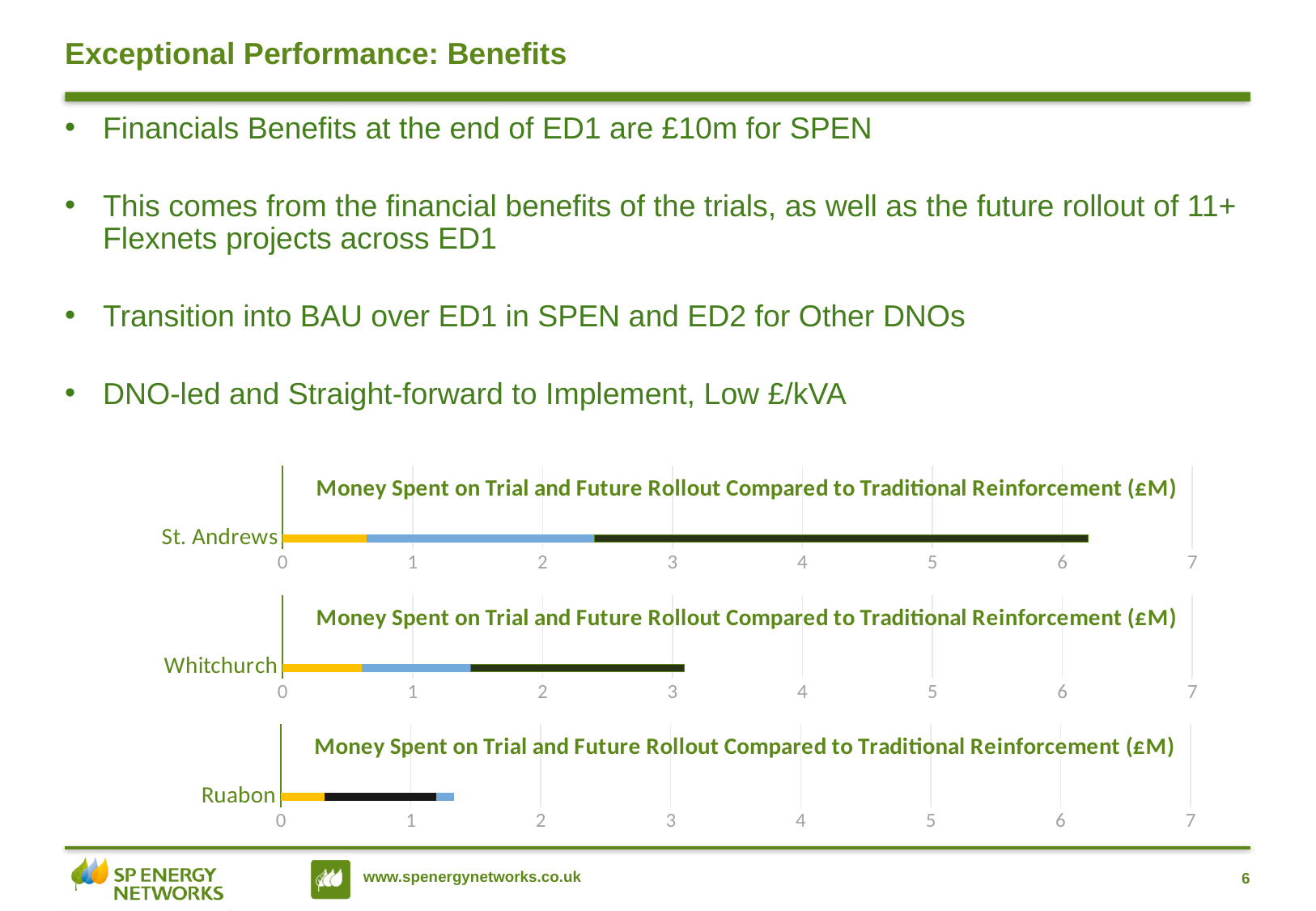

# Exceptional Performance: Benefits
Financials Benefits at the end of ED1 are £10m for SPEN

This comes from the financial benefits of the trials, as well as the future rollout of 11+ Flexnets projects across ED1

Transition into BAU over ED1 in SPEN and ED2 for Other DNOs

DNO-led and Straight-forward to Implement, Low £/kVA

### Chart: Money Spent on Trial and Future Rollout Compared to Traditional Reinforcement (£M)

| Category | Series 1 | Series 2 | Series 3 |
|---|---|---|---|
| St. Andrews | 0.65 | 1.75 | 3.8 |

### Chart: Money Spent on Trial and Future Rollout Compared to Traditional Reinforcement (£M)

| Category | Series 1 | Series 2 | Series 3 |
|---|---|---|---|
| Whitchurch | 0.612 | 0.833 | 1.645 |

### Chart: Money Spent on Trial and Future Rollout Compared to Traditional Reinforcement (£M)

| Category | Series 1 | Series 2 | Series 3 |
|---|---|---|---|
| Ruabon | 0.337 | 0.863 | 0.128 |